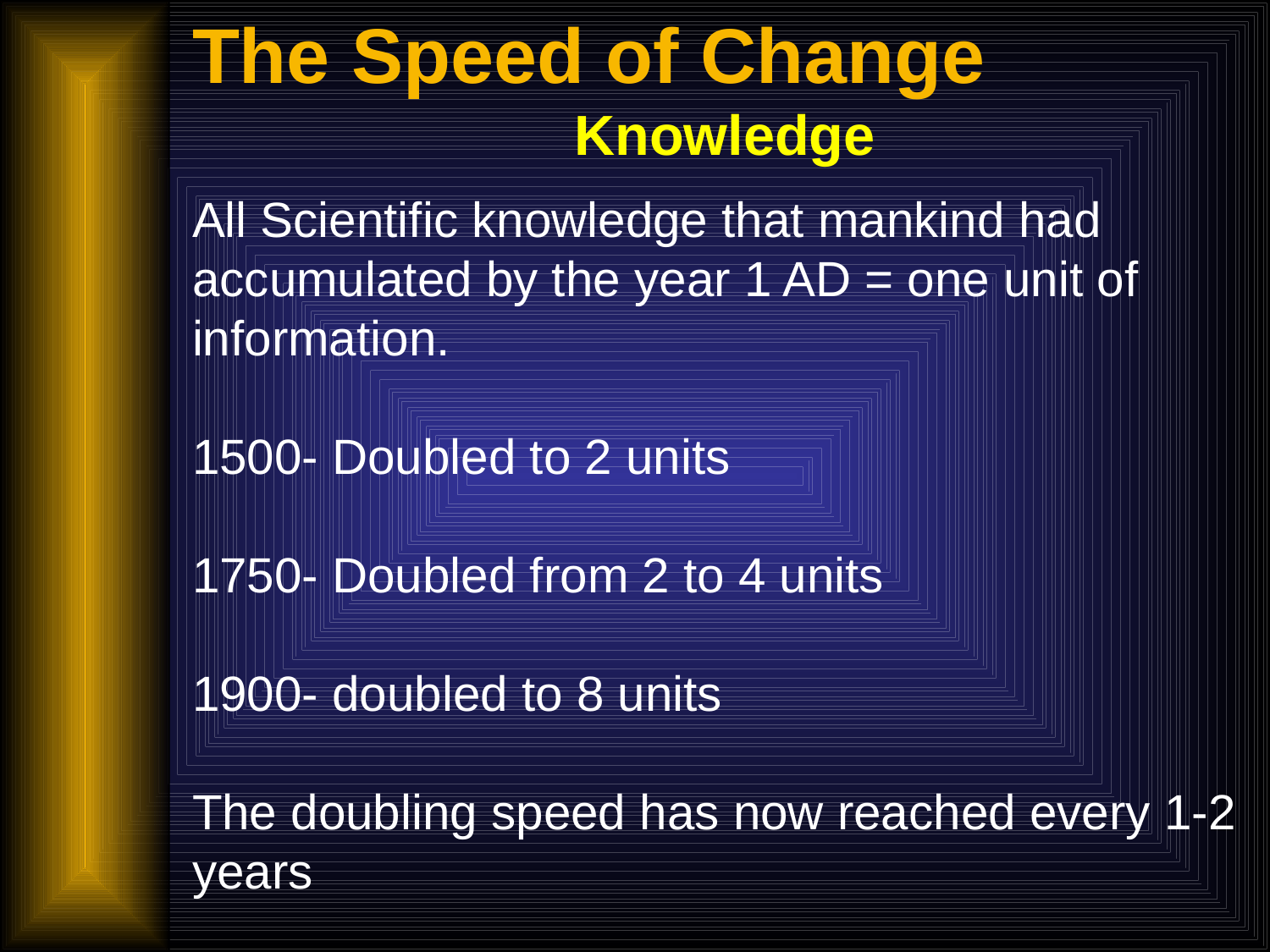

The Speed of Change
Knowledge

All Scientific knowledge that mankind had accumulated by the year 1 AD = one unit of information.

1500- Doubled to 2 units

1750- Doubled from 2 to 4 units

1900- doubled to 8 units

The doubling speed has now reached every 1-2 years